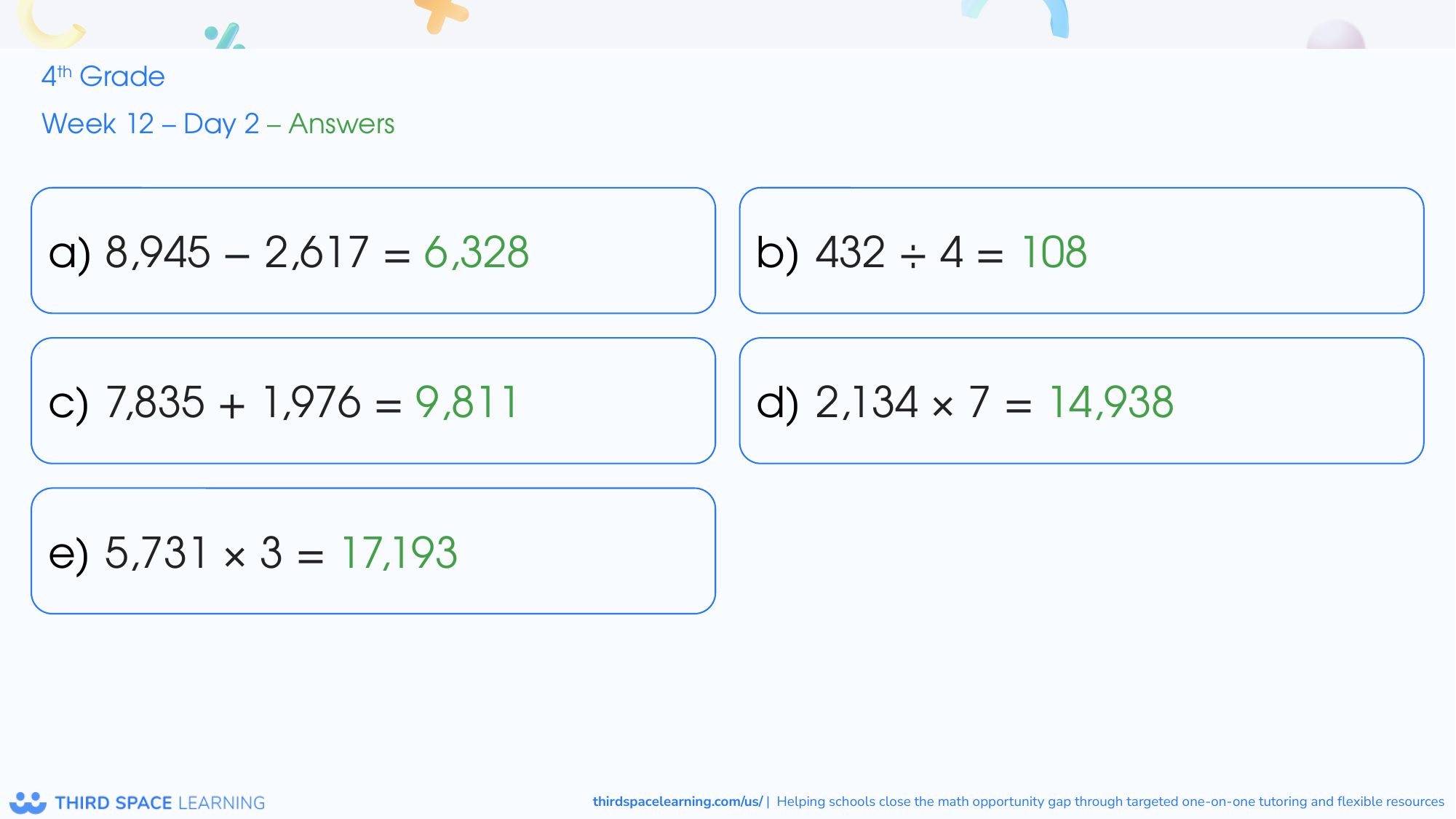

4th Grade
Week 12 – Day 2 – Answers
8,945 − 2,617 = 6,328
432 ÷ 4 = 108
7,835 + 1,976 = 9,811
2,134 × 7 = 14,938
5,731 × 3 = 17,193